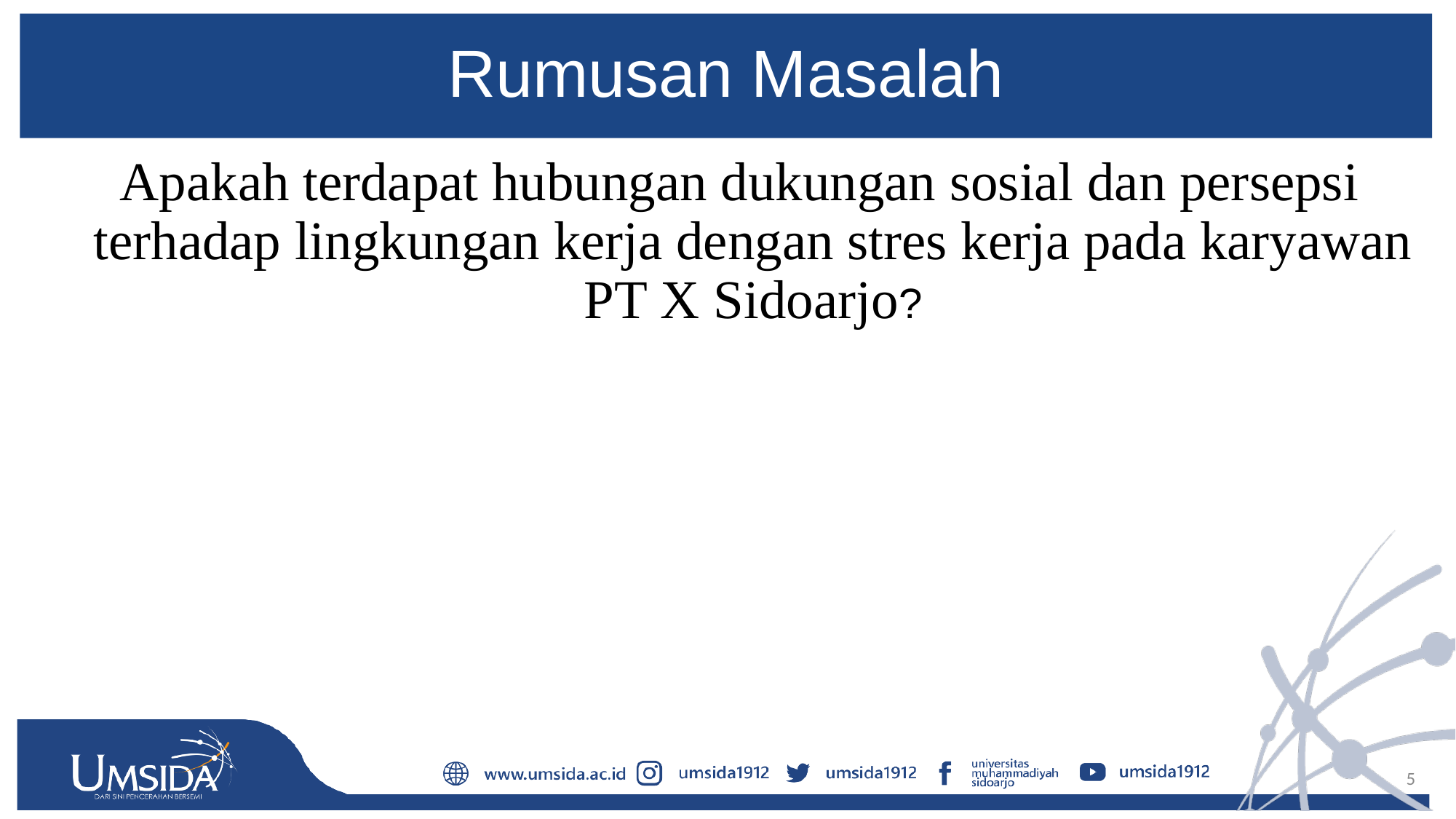

# Rumusan Masalah
Apakah terdapat hubungan dukungan sosial dan persepsi terhadap lingkungan kerja dengan stres kerja pada karyawan PT X Sidoarjo?